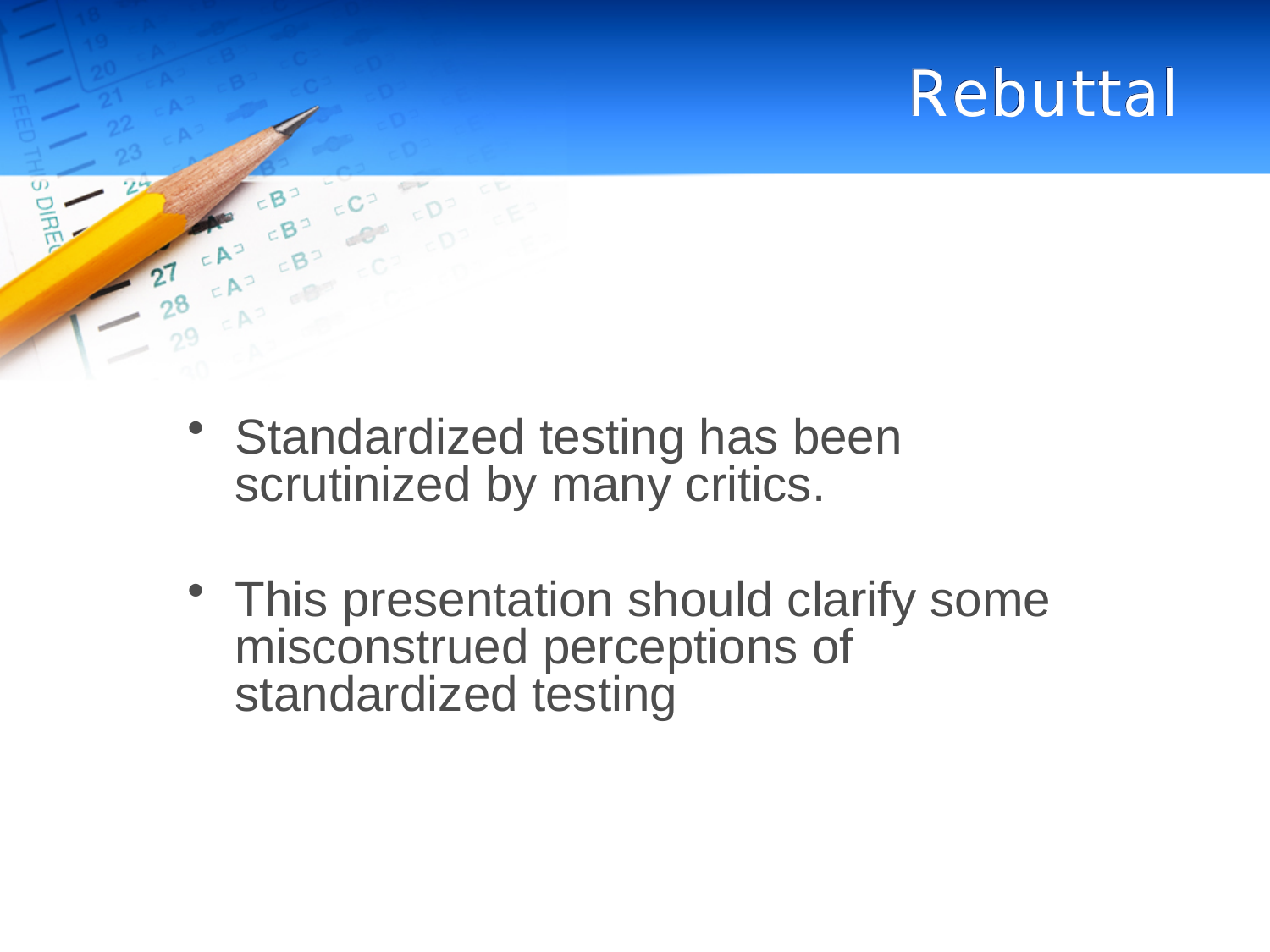

# Rebuttal

Standardized testing has been scrutinized by many critics.

This presentation should clarify some misconstrued perceptions of standardized testing